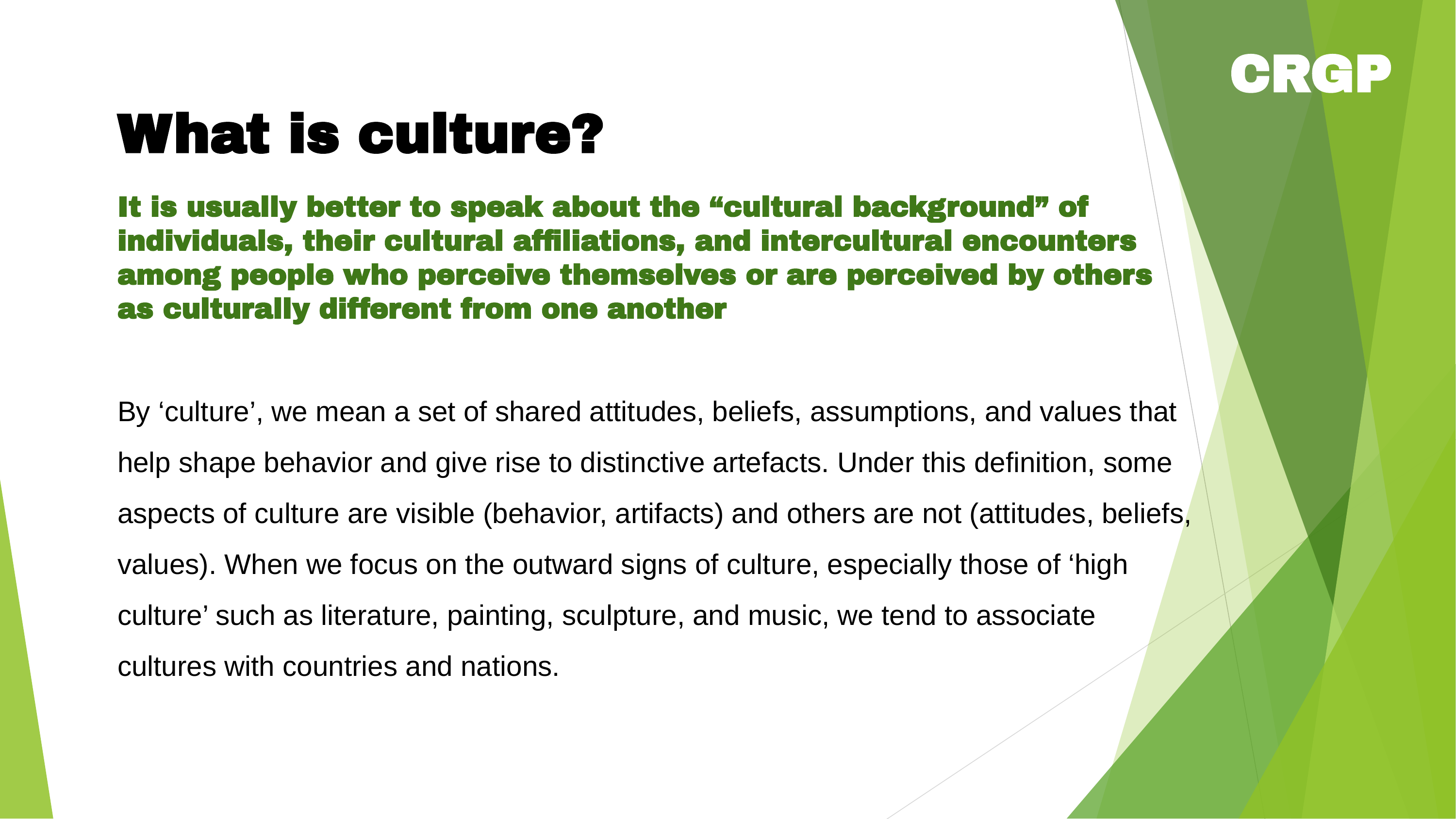

CRGP
What is culture?
It is usually better to speak about the “cultural background” of individuals, their cultural affiliations, and intercultural encounters among people who perceive themselves or are perceived by others as culturally different from one another
By ‘culture’, we mean a set of shared attitudes, beliefs, assumptions, and values that help shape behavior and give rise to distinctive artefacts. Under this definition, some aspects of culture are visible (behavior, artifacts) and others are not (attitudes, beliefs, values). When we focus on the outward signs of culture, especially those of ‘high culture’ such as literature, painting, sculpture, and music, we tend to associate cultures with countries and nations.